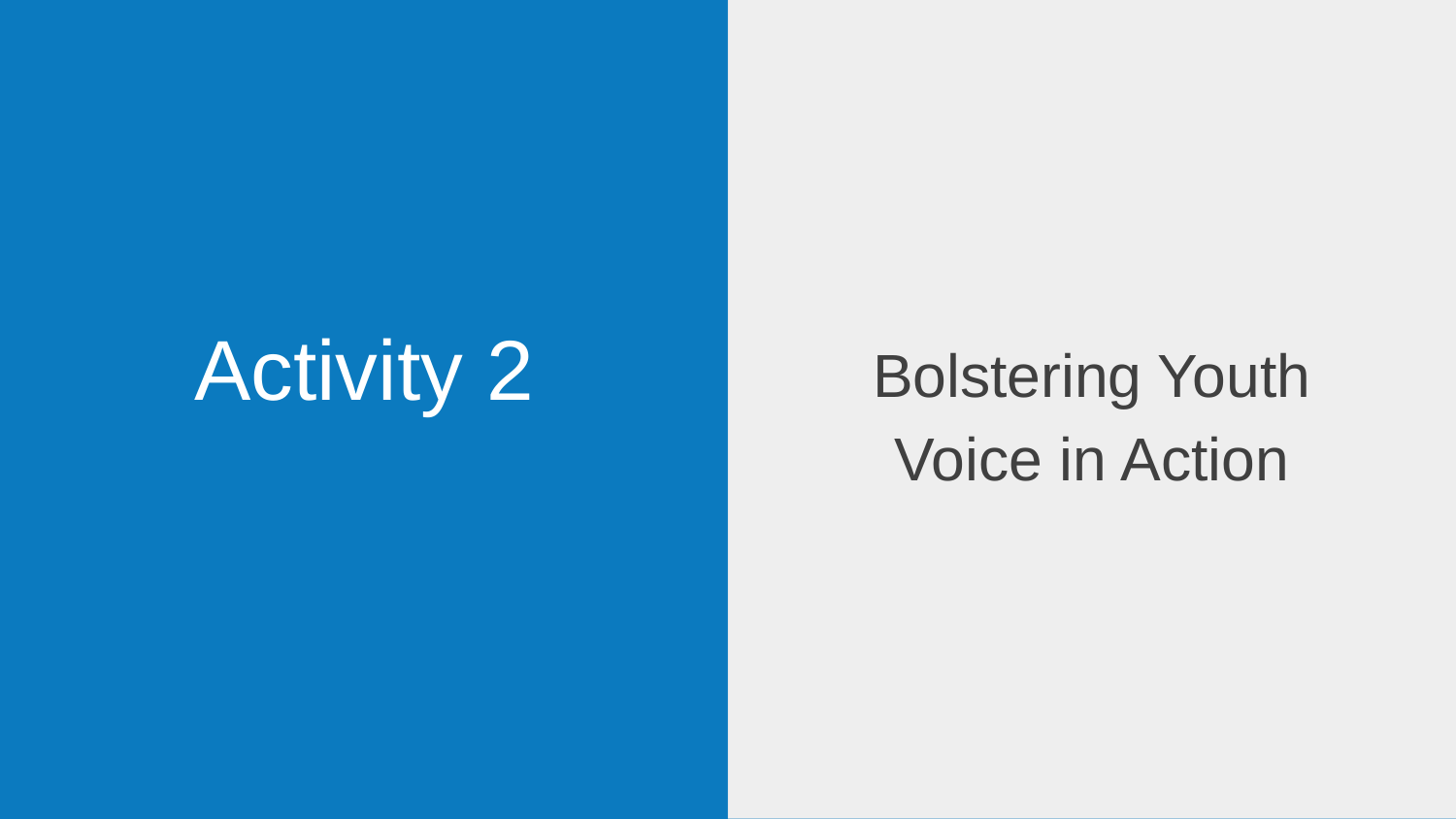

Bolstering Youth Voice in Action
# Activity 2